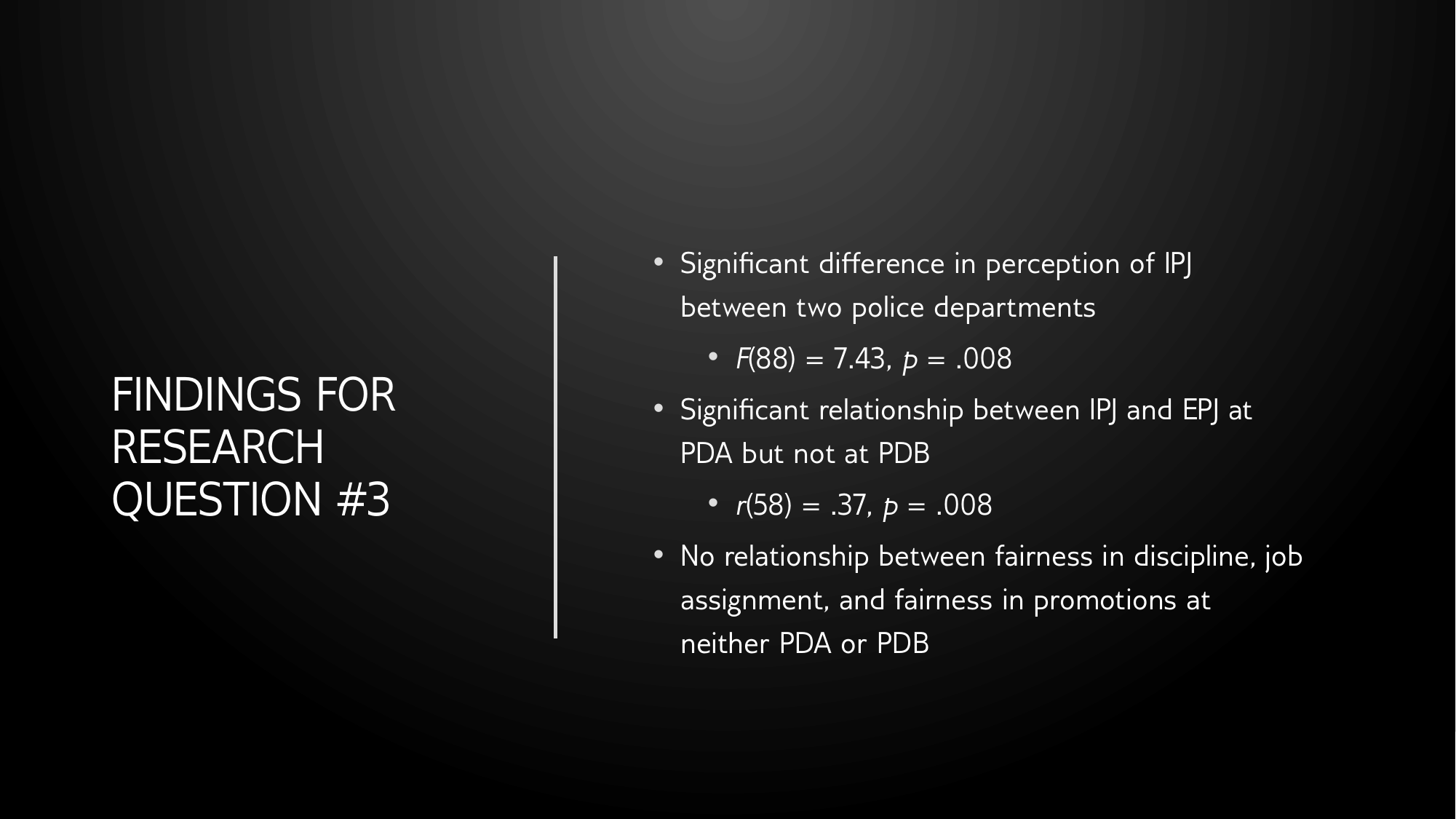

# Findings for Research question #3
Significant difference in perception of IPJ between two police departments
F(88) = 7.43, p = .008
Significant relationship between IPJ and EPJ at PDA but not at PDB
r(58) = .37, p = .008
No relationship between fairness in discipline, job assignment, and fairness in promotions at neither PDA or PDB